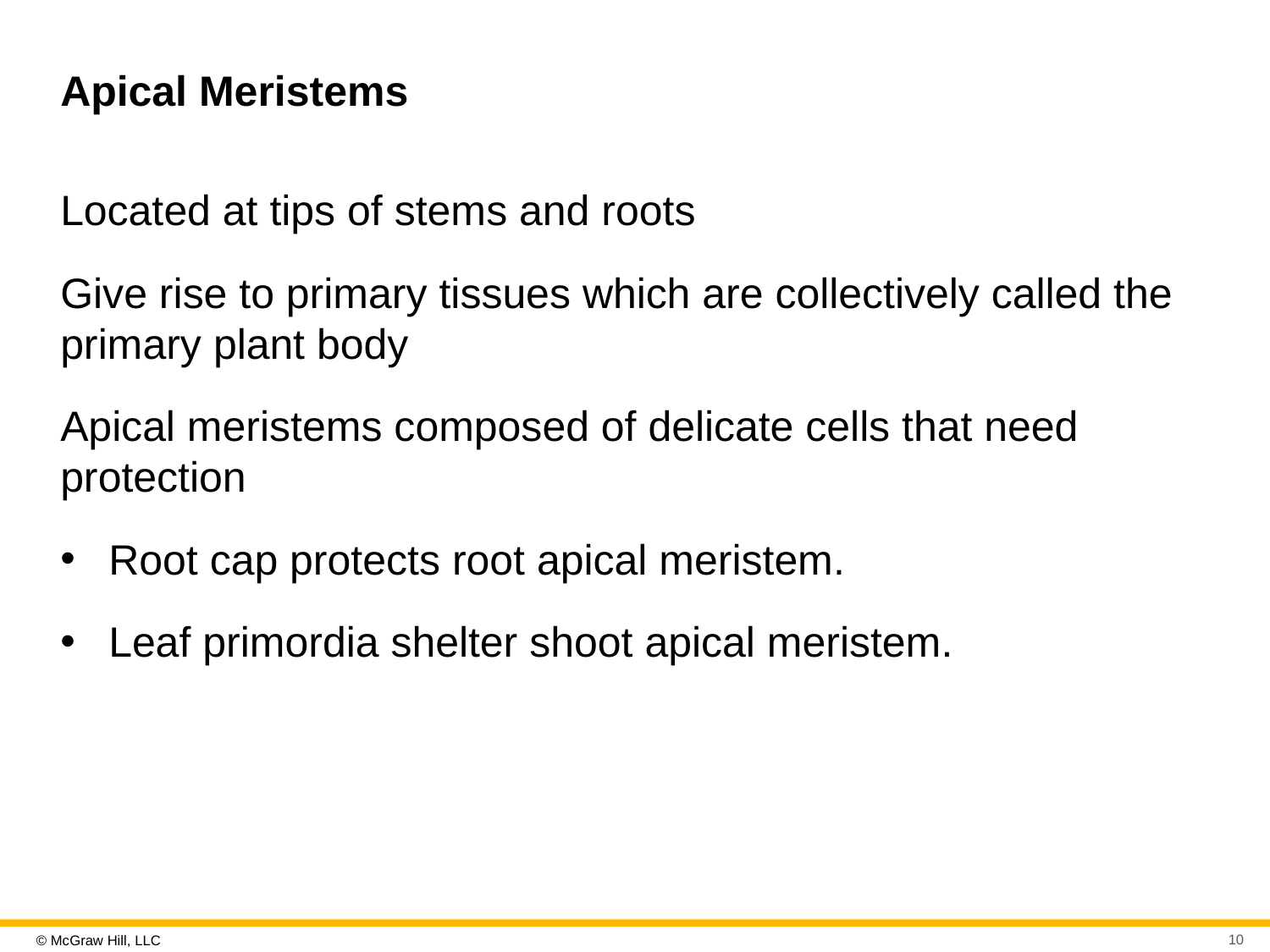

# Apical Meristems
Located at tips of stems and roots
Give rise to primary tissues which are collectively called the primary plant body
Apical meristems composed of delicate cells that need protection
Root cap protects root apical meristem.
Leaf primordia shelter shoot apical meristem.
10